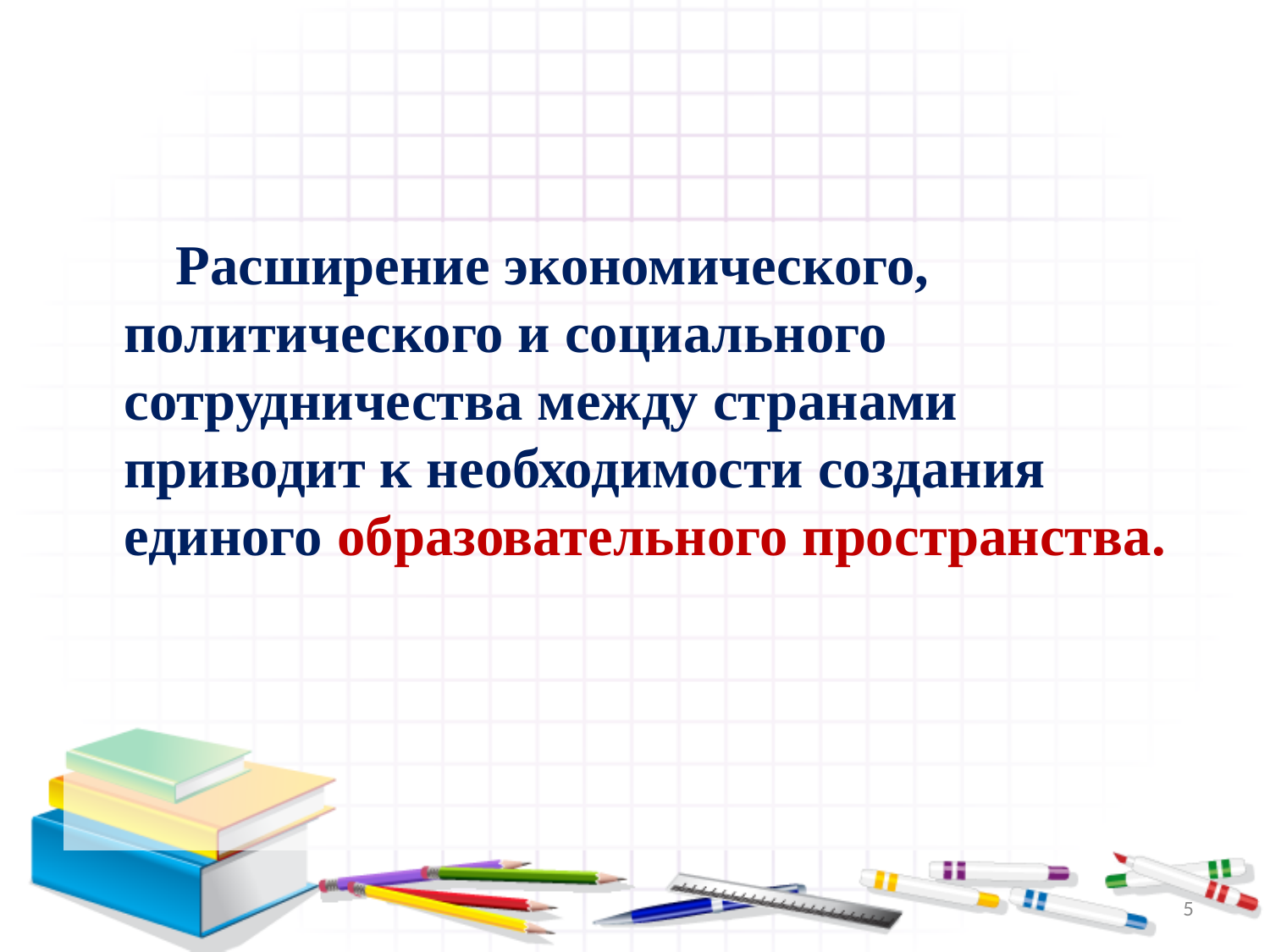

#
       Расширение экономического, политического и социального сотрудничества между странами приводит к необходимости создания единого образовательного пространства.

5